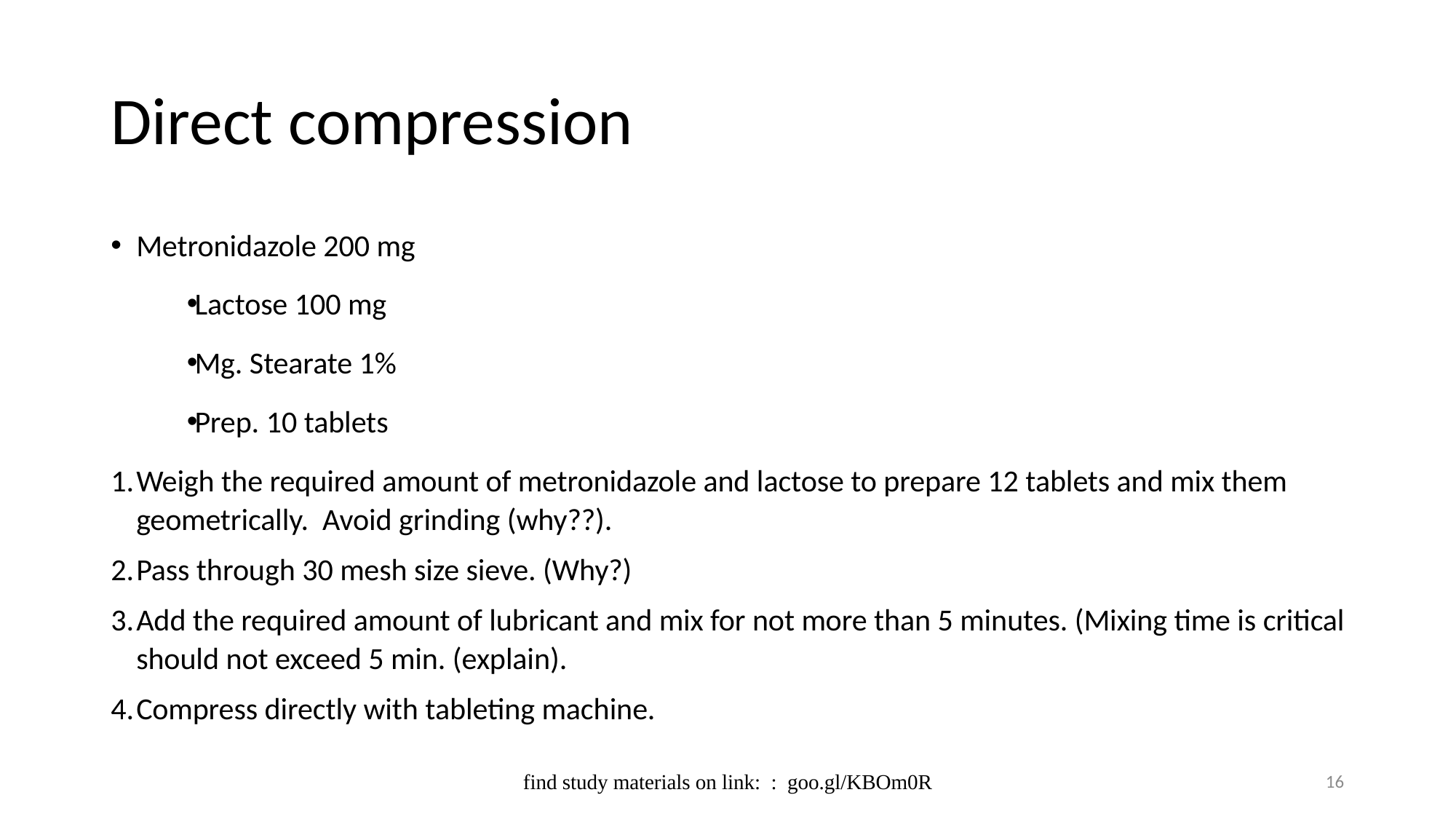

# Direct compression

Metronidazole 200 mg
Lactose 100 mg
Mg. Stearate 1%
Prep. 10 tablets
Weigh the required amount of metronidazole and lactose to prepare 12 tablets and mix them geometrically.  Avoid grinding (why??).
Pass through 30 mesh size sieve. (Why?)
Add the required amount of lubricant and mix for not more than 5 minutes. (Mixing time is critical should not exceed 5 min. (explain).
Compress directly with tableting machine.
find study materials on link:  :  goo.gl/KBOm0R
16